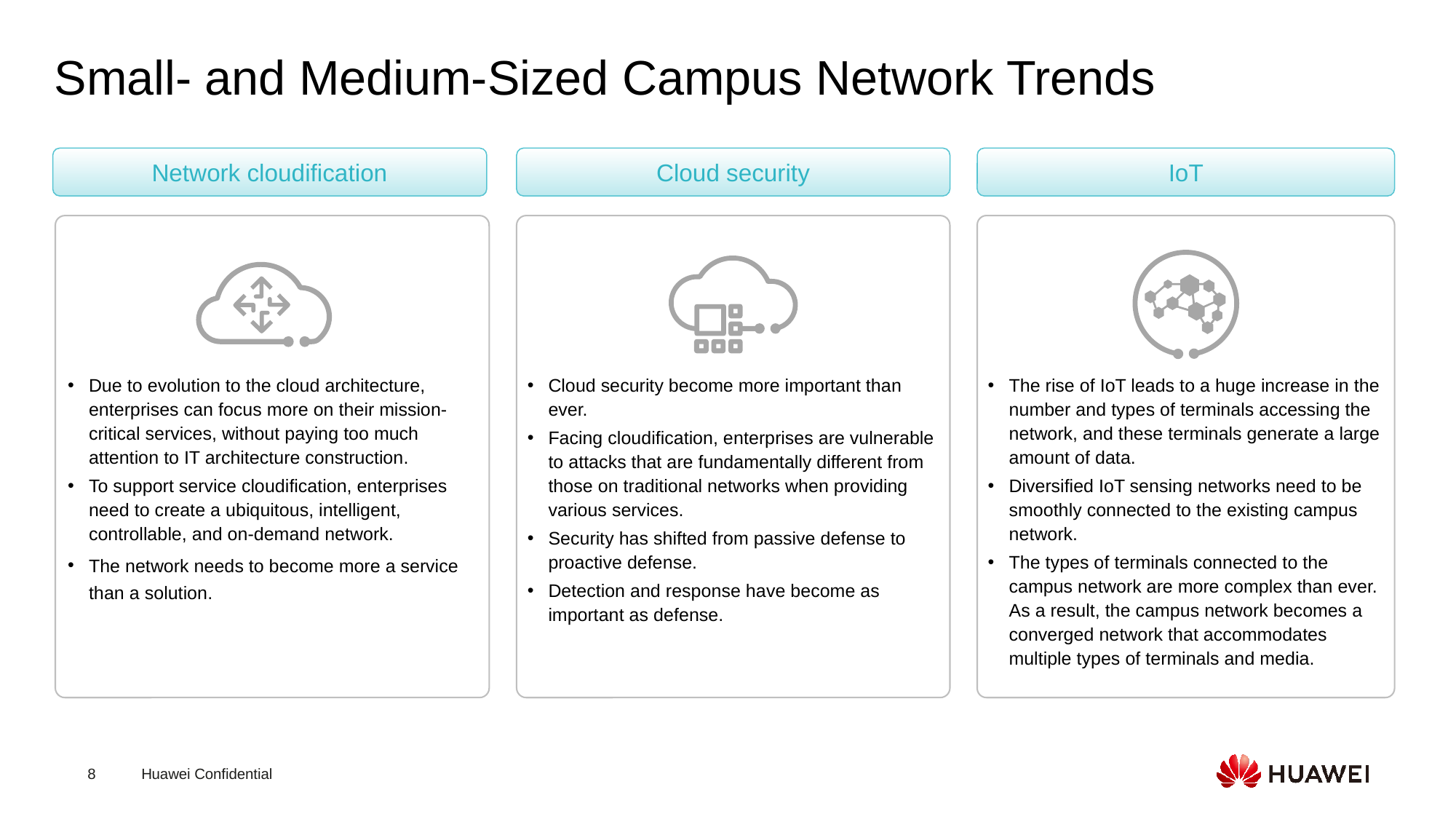

# Small- and Medium-Sized Campus Network Trends
Network cloudification
Cloud security
IoT

Due to evolution to the cloud architecture, enterprises can focus more on their mission-critical services, without paying too much attention to IT architecture construction.
To support service cloudification, enterprises need to create a ubiquitous, intelligent, controllable, and on-demand network.
The network needs to become more a service than a solution.
Cloud security become more important than ever.
Facing cloudification, enterprises are vulnerable to attacks that are fundamentally different from those on traditional networks when providing various services.
Security has shifted from passive defense to proactive defense.
Detection and response have become as important as defense.
The rise of IoT leads to a huge increase in the number and types of terminals accessing the network, and these terminals generate a large amount of data.
Diversified IoT sensing networks need to be smoothly connected to the existing campus network.
The types of terminals connected to the campus network are more complex than ever. As a result, the campus network becomes a converged network that accommodates multiple types of terminals and media.